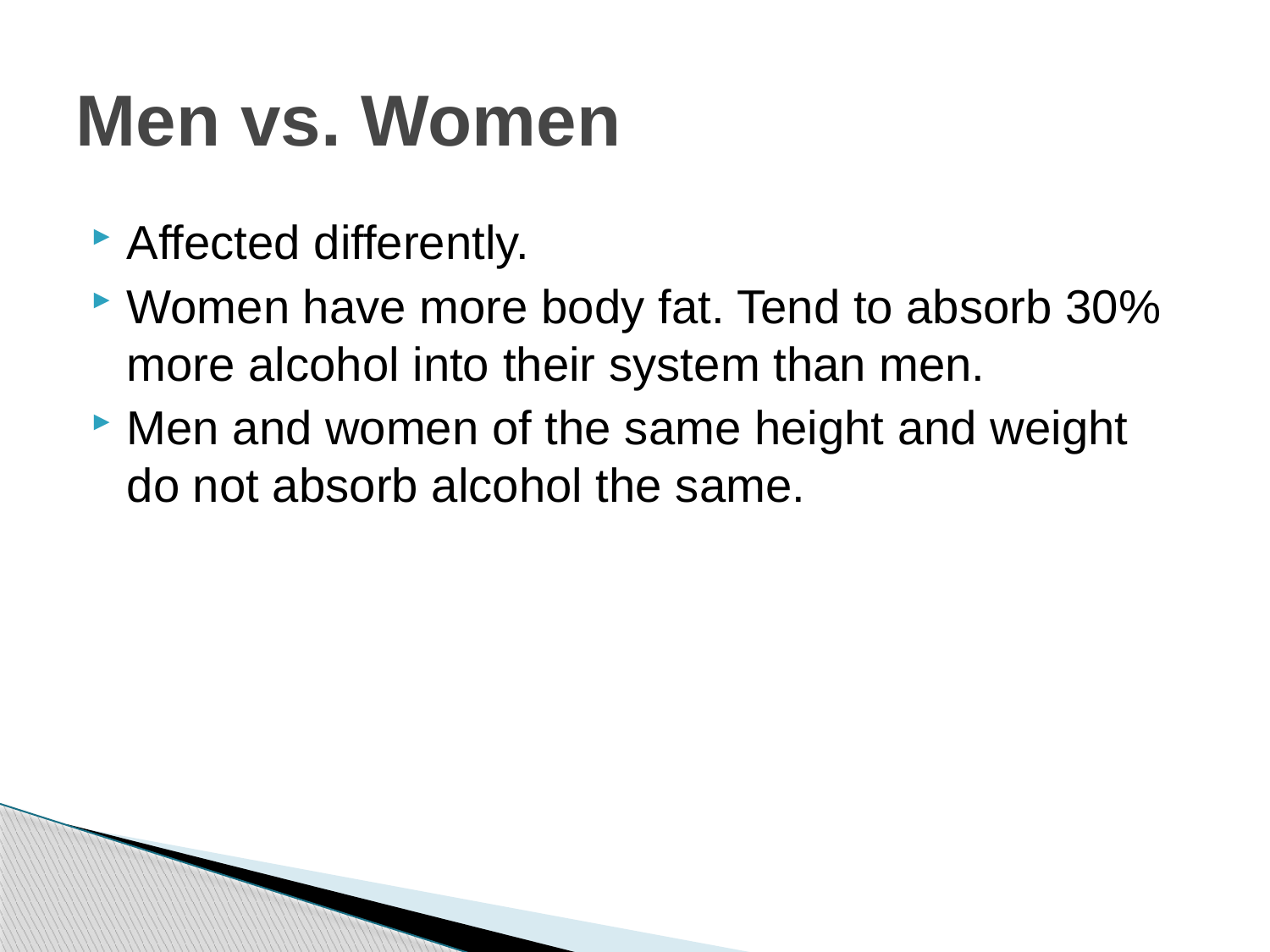

# Men vs. Women
Affected differently.
Women have more body fat. Tend to absorb 30% more alcohol into their system than men.
Men and women of the same height and weight do not absorb alcohol the same.